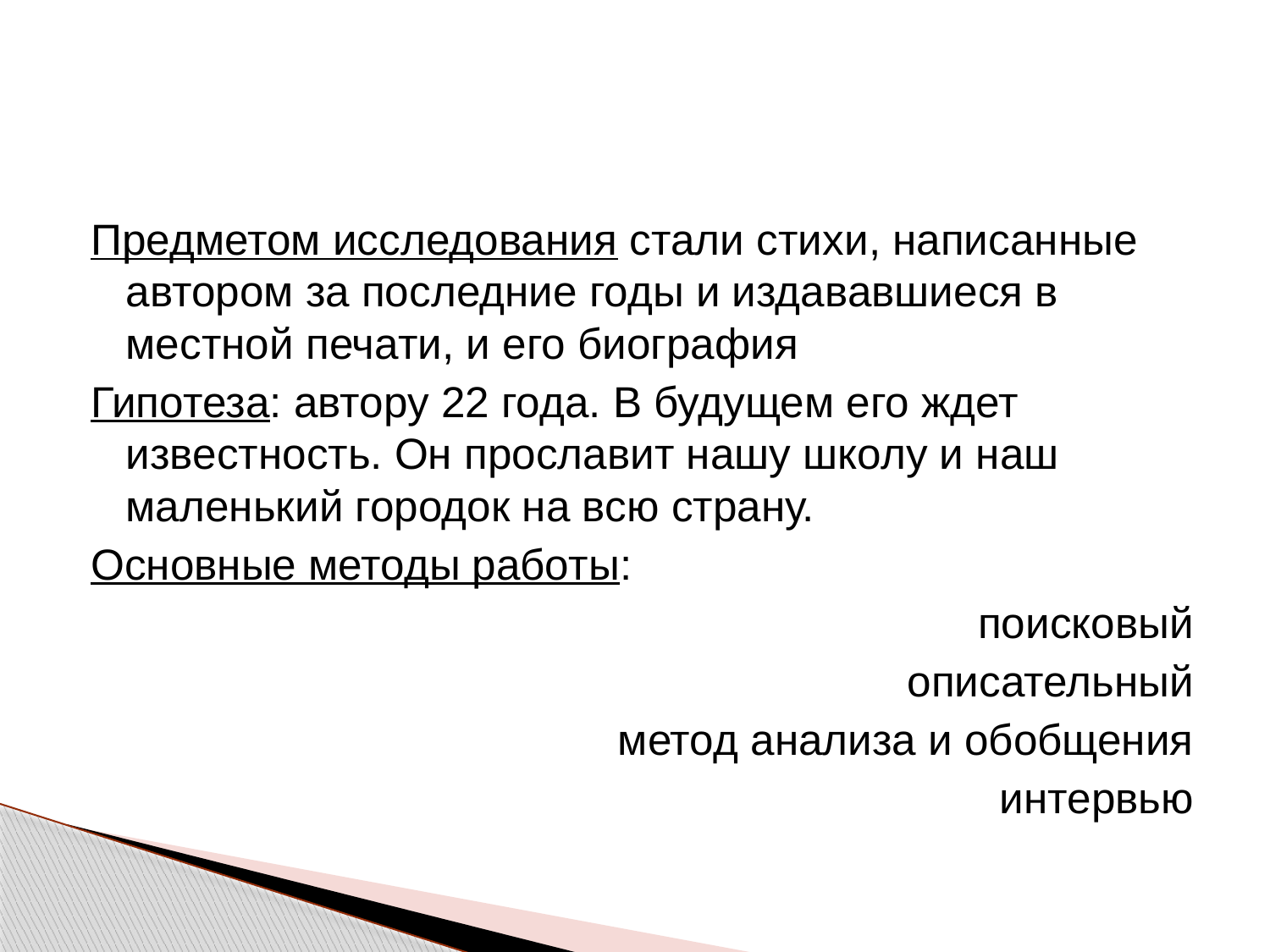

#
Предметом исследования стали стихи, написанные автором за последние годы и издававшиеся в местной печати, и его биография
Гипотеза: автору 22 года. В будущем его ждет известность. Он прославит нашу школу и наш маленький городок на всю страну.
Основные методы работы:
поисковый
описательный
метод анализа и обобщения
интервью